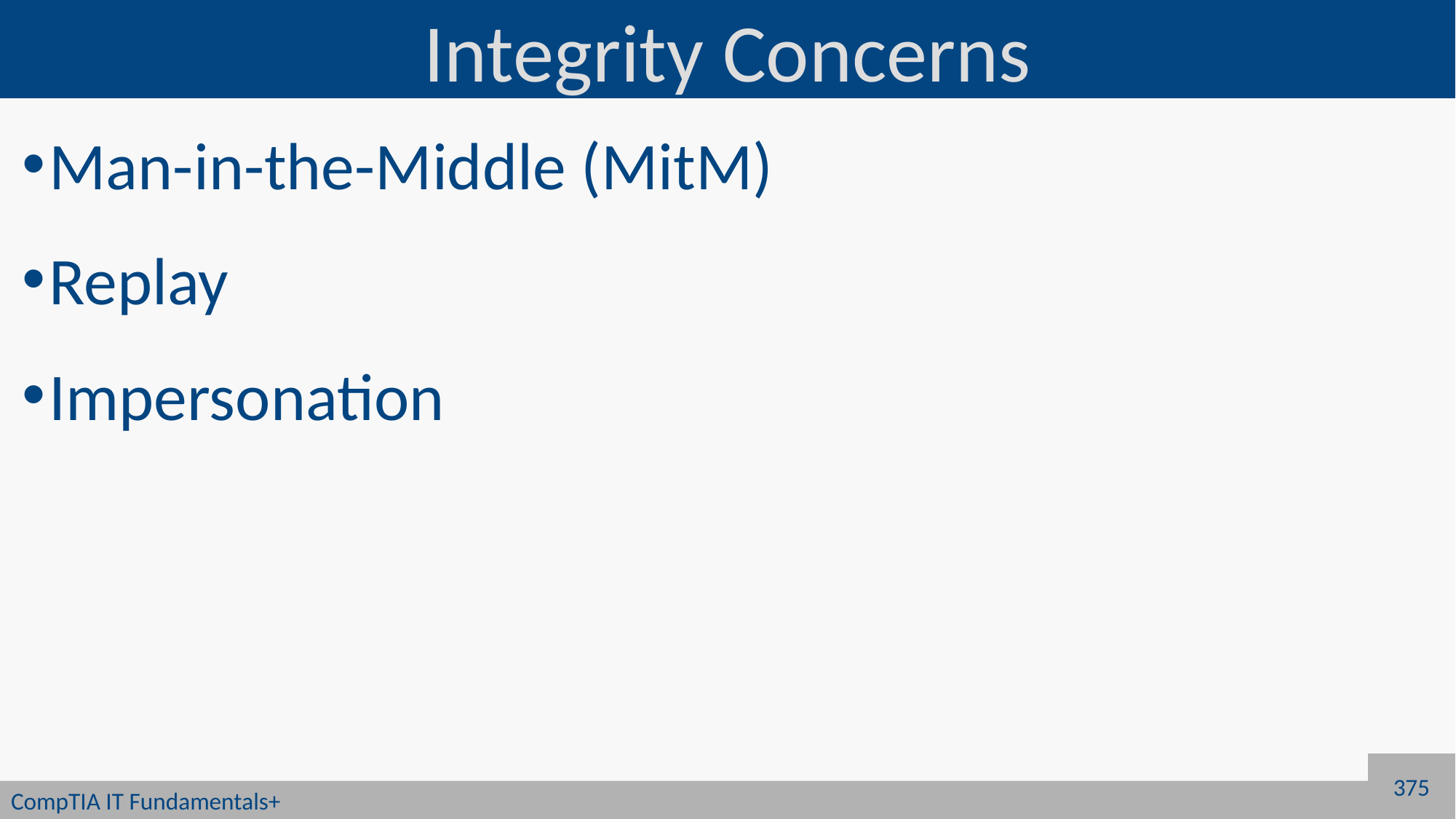

# Integrity Concerns
Man-in-the-Middle (MitM)
Replay
Impersonation
375
CompTIA IT Fundamentals+